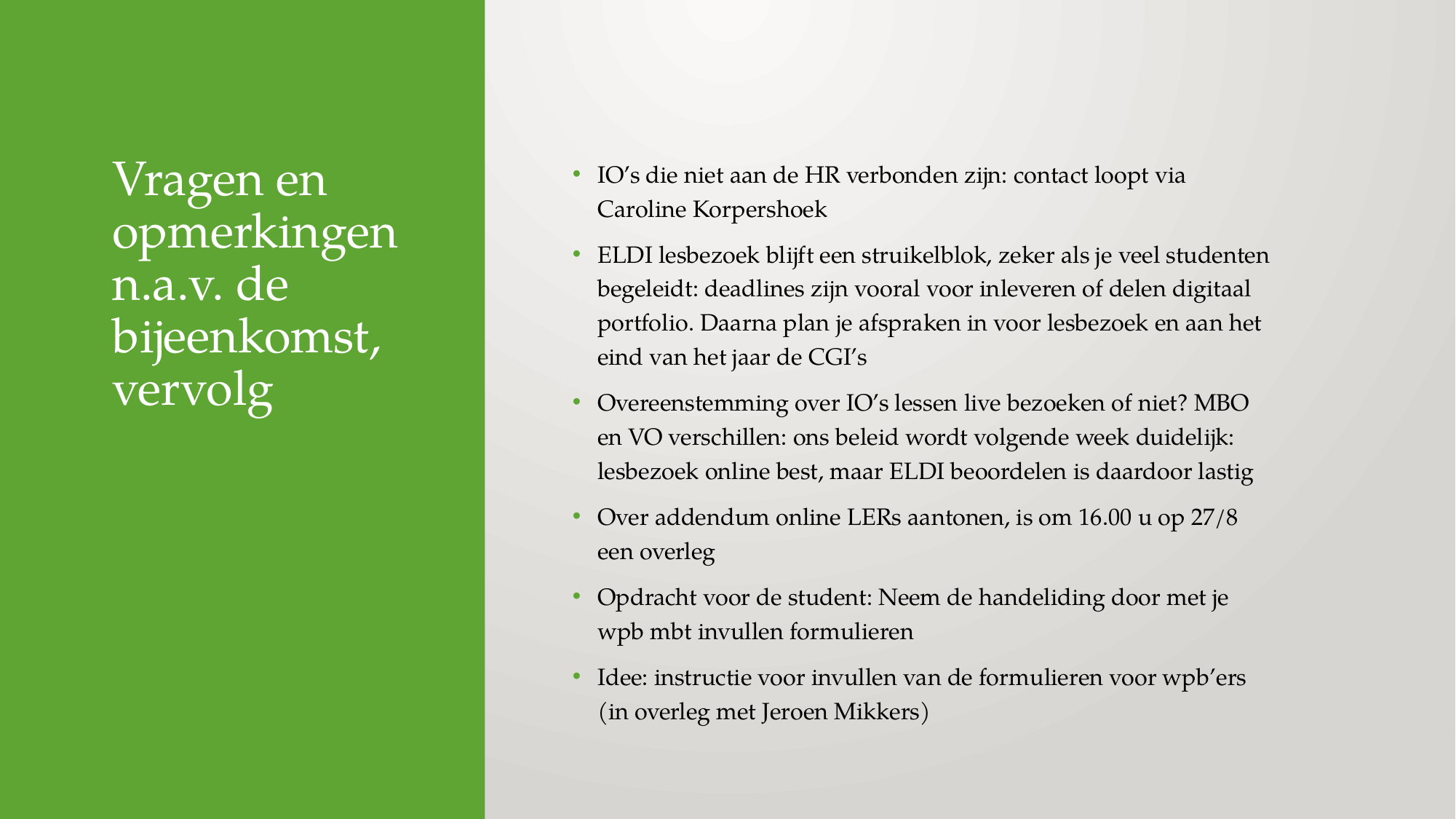

# Vragen en opmerkingen n.a.v. de bijeenkomst, vervolg
IO’s die niet aan de HR verbonden zijn: contact loopt via Caroline Korpershoek
ELDI lesbezoek blijft een struikelblok, zeker als je veel studenten begeleidt: deadlines zijn vooral voor inleveren of delen digitaal portfolio. Daarna plan je afspraken in voor lesbezoek en aan het eind van het jaar de CGI’s
Overeenstemming over IO’s lessen live bezoeken of niet? MBO en VO verschillen: ons beleid wordt volgende week duidelijk: lesbezoek online best, maar ELDI beoordelen is daardoor lastig
Over addendum online LERs aantonen, is om 16.00 u op 27/8 een overleg
Opdracht voor de student: Neem de handeliding door met je wpb mbt invullen formulieren
Idee: instructie voor invullen van de formulieren voor wpb’ers (in overleg met Jeroen Mikkers)